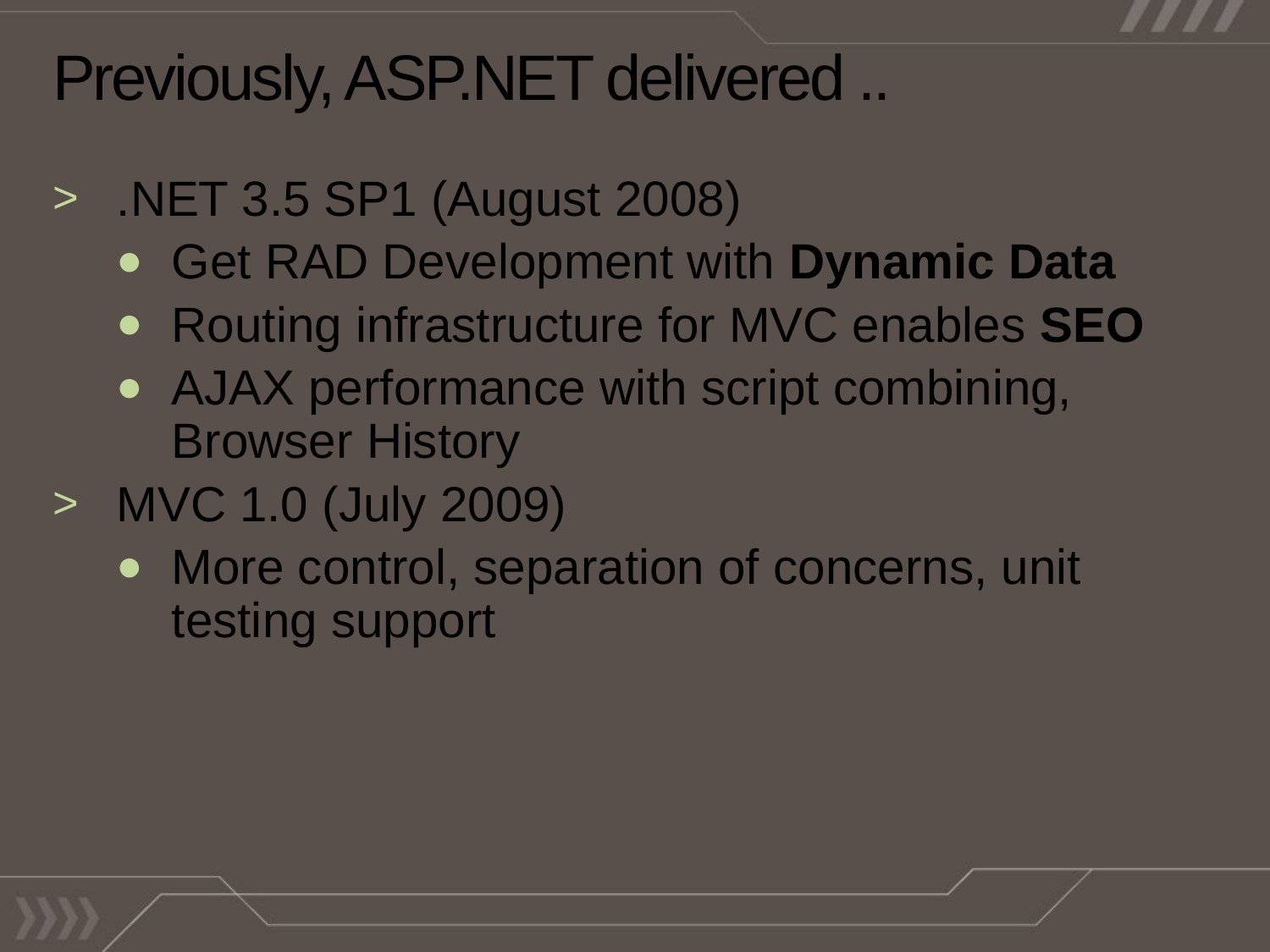

# Previously, ASP.NET delivered ..
.NET 3.5 SP1 (August 2008)
Get RAD Development with Dynamic Data
Routing infrastructure for MVC enables SEO
AJAX performance with script combining, Browser History
MVC 1.0 (July 2009)
More control, separation of concerns, unit testing support